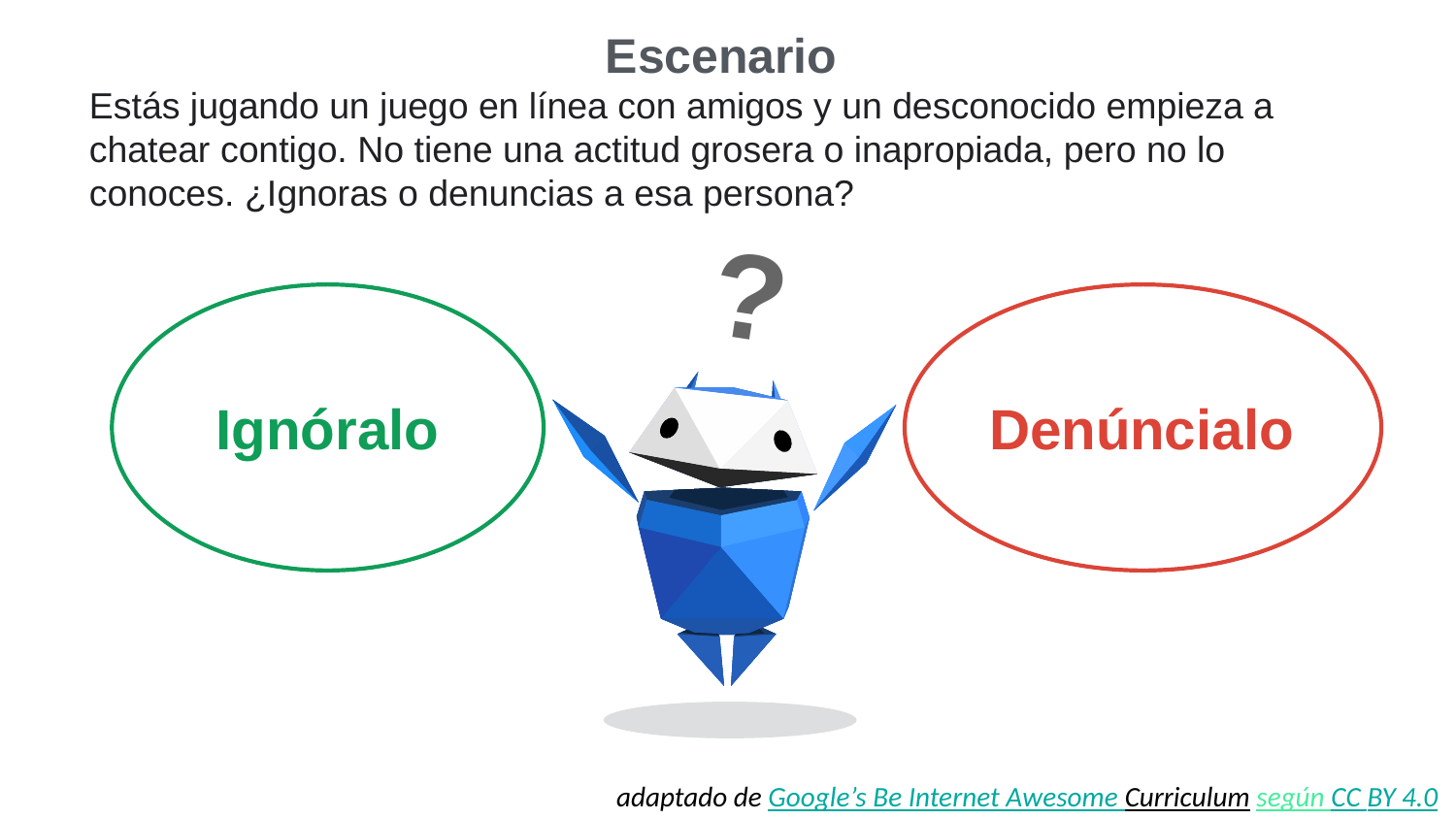

Escenario
Estás jugando un juego en línea con amigos y un desconocido empieza a chatear contigo. No tiene una actitud grosera o inapropiada, pero no lo conoces. ¿Ignoras o denuncias a esa persona?
?

Ignóralo

Denúncialo

adaptado de Google’s Be Internet Awesome Curriculum según CC BY 4.0